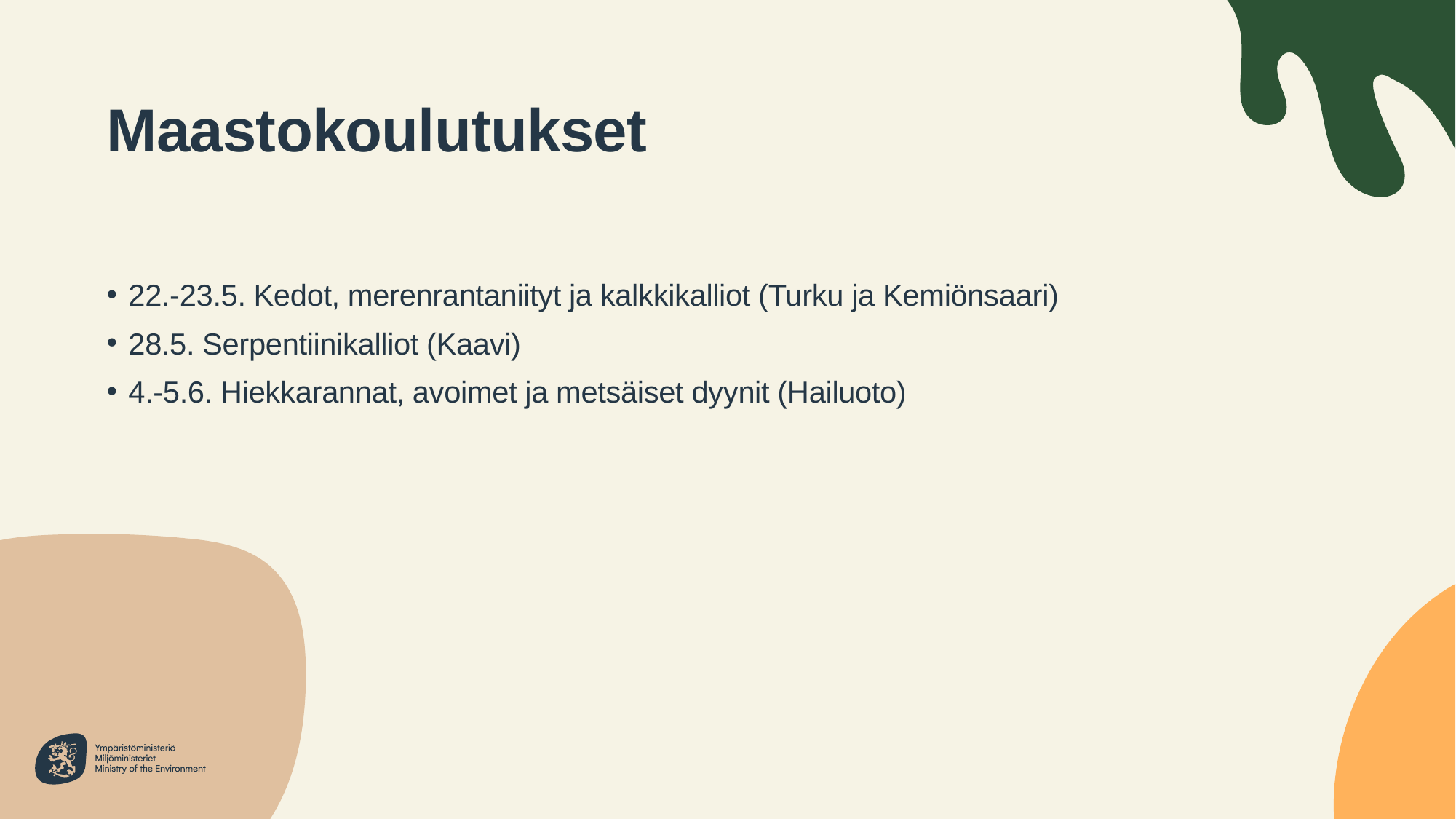

# Maastokoulutukset
22.-23.5. Kedot, merenrantaniityt ja kalkkikalliot (Turku ja Kemiönsaari)
28.5. Serpentiinikalliot (Kaavi)
4.-5.6. Hiekkarannat, avoimet ja metsäiset dyynit (Hailuoto)